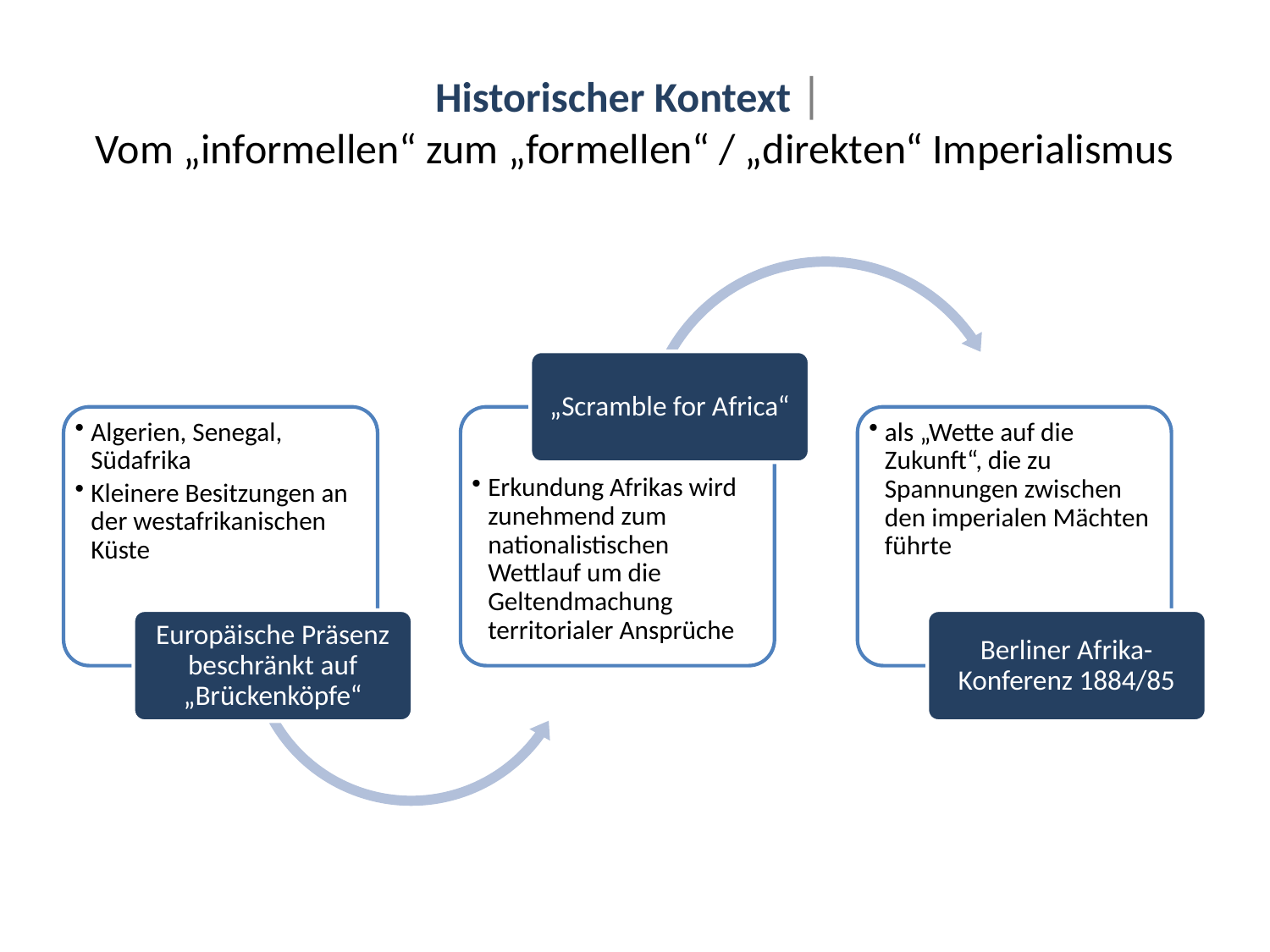

# Historischer Kontext | Vom „informellen“ zum „formellen“ / „direkten“ Imperialismus
Algerien, Senegal, Südafrika
Kleinere Besitzungen an der westafrikanischen Küste
Europäische Präsenz beschränkt auf „Brückenköpfe“
Erkundung Afrikas wird zunehmend zum nationalistischen Wettlauf um die Geltendmachung territorialer Ansprüche
„Scramble for Africa“
als „Wette auf die Zukunft“, die zu Spannungen zwischen den imperialen Mächten führte
Berliner Afrika-Konferenz 1884/85